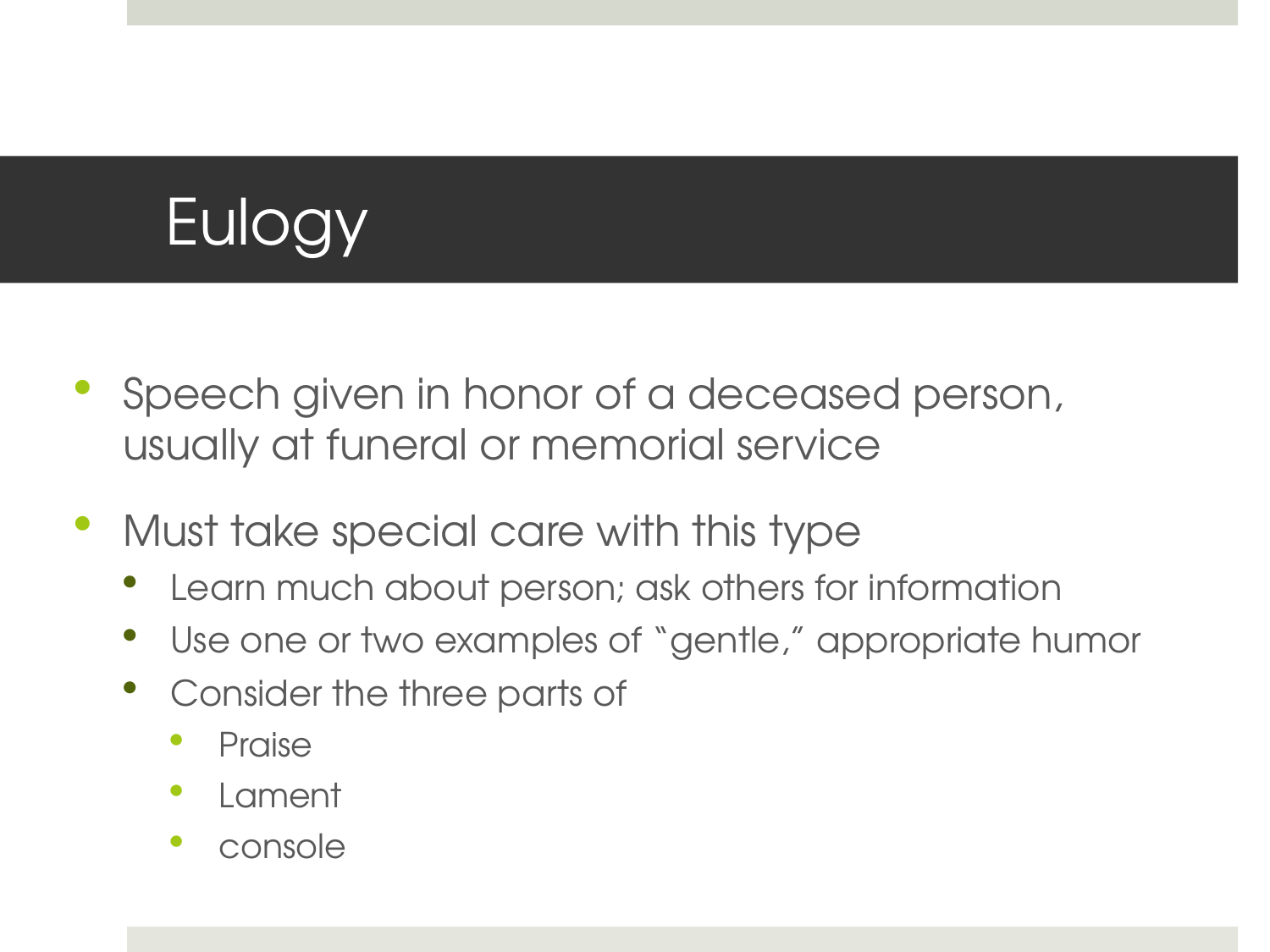

# Eulogy
Speech given in honor of a deceased person, usually at funeral or memorial service
Must take special care with this type
Learn much about person; ask others for information
Use one or two examples of “gentle,” appropriate humor
Consider the three parts of
Praise
Lament
console